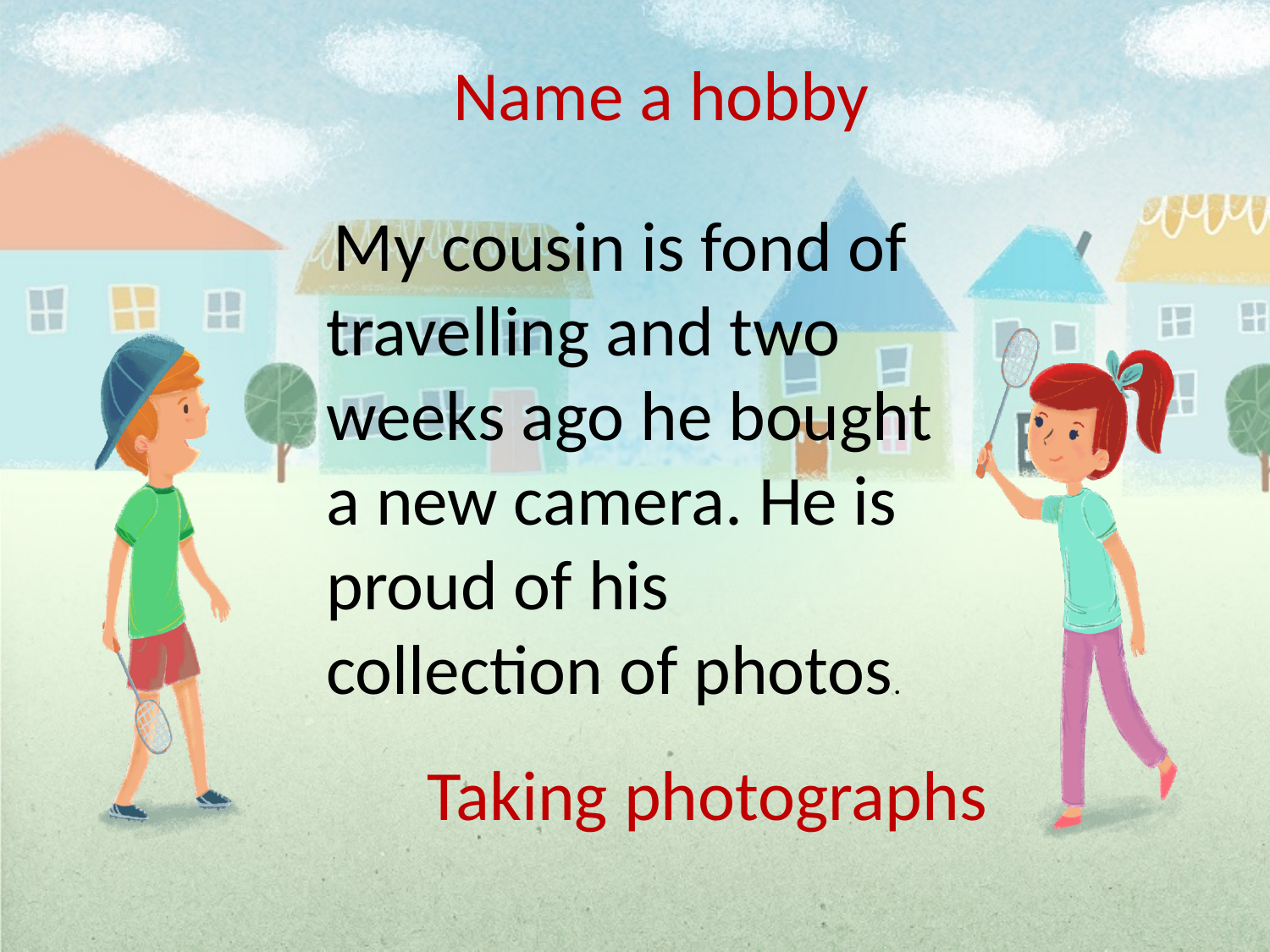

Name a hobby
 My cousin is fond of travelling and two weeks ago he bought a new camera. He is proud of his collection of photos.
Taking photographs